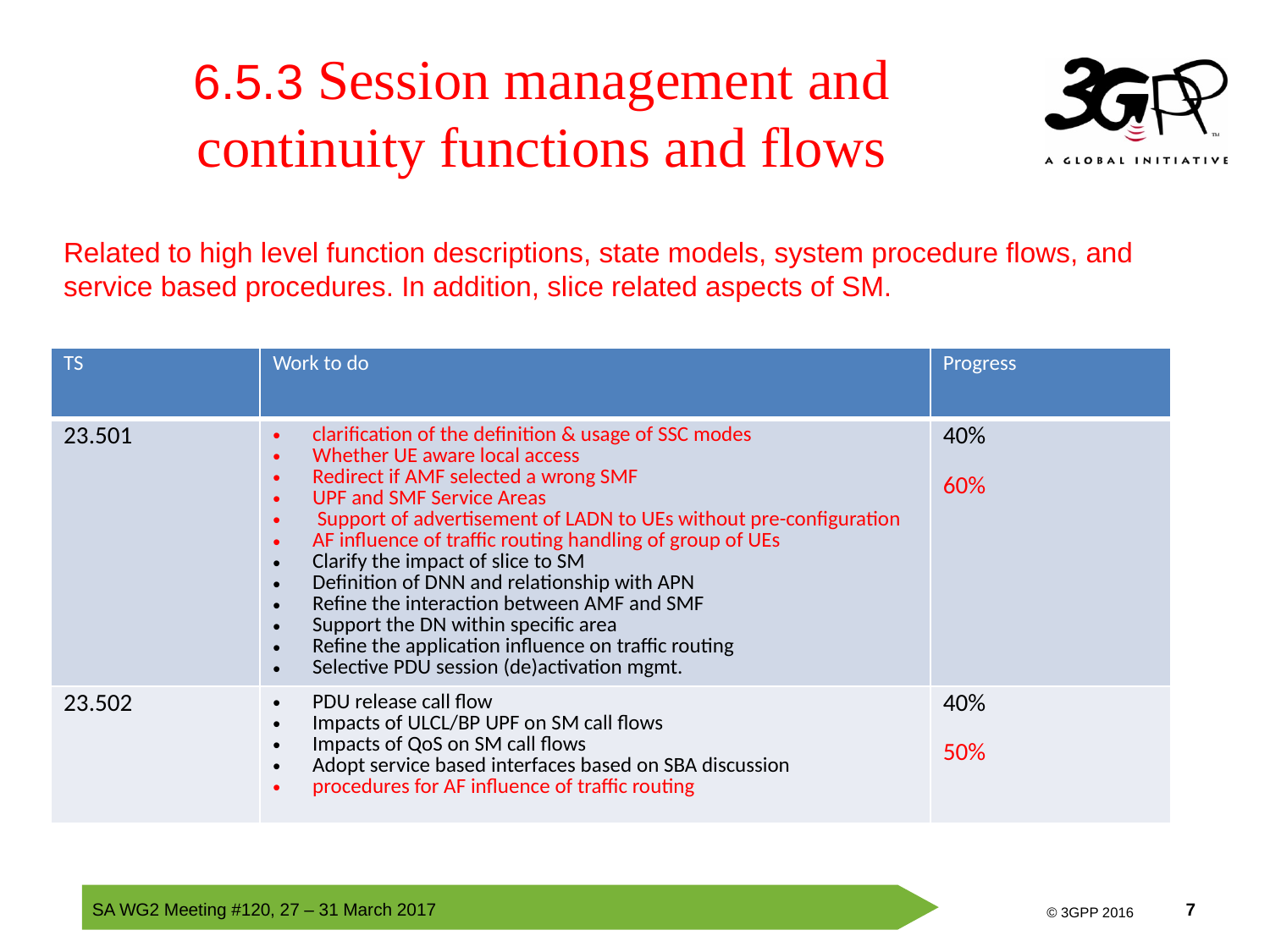

# 6.5.3 Session management and continuity functions and flows
Related to high level function descriptions, state models, system procedure flows, and service based procedures. In addition, slice related aspects of SM.
| TS | Work to do | Progress |
| --- | --- | --- |
| 23.501 | clarification of the definition & usage of SSC modes Whether UE aware local access Redirect if AMF selected a wrong SMF UPF and SMF Service Areas Support of advertisement of LADN to UEs without pre-configuration AF influence of traffic routing handling of group of UEs Clarify the impact of slice to SM Definition of DNN and relationship with APN Refine the interaction between AMF and SMF Support the DN within specific area Refine the application influence on traffic routing Selective PDU session (de)activation mgmt. | 40% 60% |
| 23.502 | PDU release call flow Impacts of ULCL/BP UPF on SM call flows Impacts of QoS on SM call flows Adopt service based interfaces based on SBA discussion procedures for AF influence of traffic routing | 40% 50% |